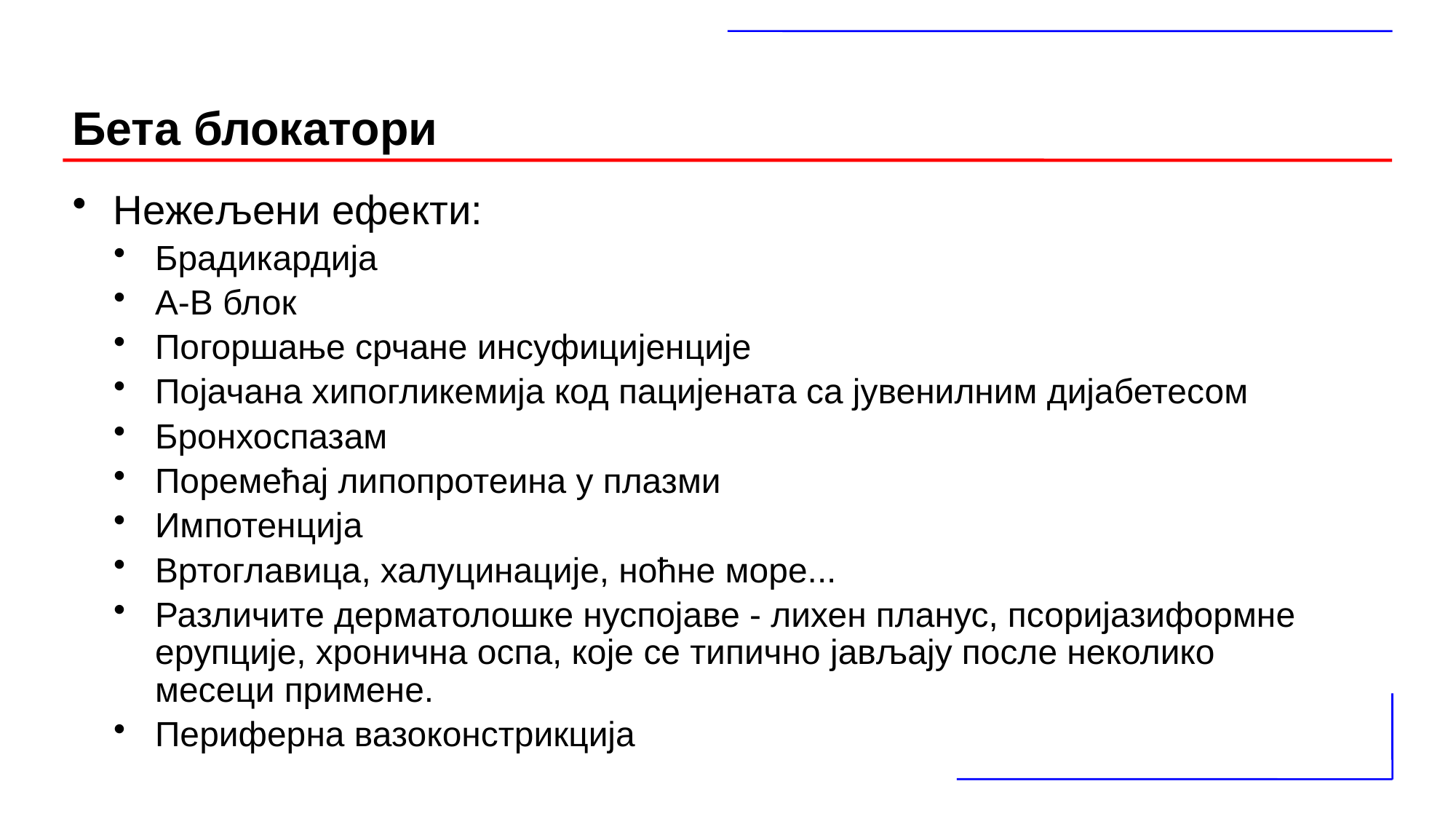

# Бета блокатори
Нежељени ефекти:
Брадикардија
А-В блок
Погоршање срчане инсуфицијенције
Појачана хипогликемија код пацијената са јувенилним дијабетесом
Бронхоспазам
Поремећај липопротеина у плазми
Импотенција
Вртоглавица, халуцинације, ноћне море...
Различите дерматолошке нуспојаве - лихен планус, псоријазиформне ерупције, хронична оспа, које се типично јављају после неколико месеци примене.
Периферна вазоконстрикција